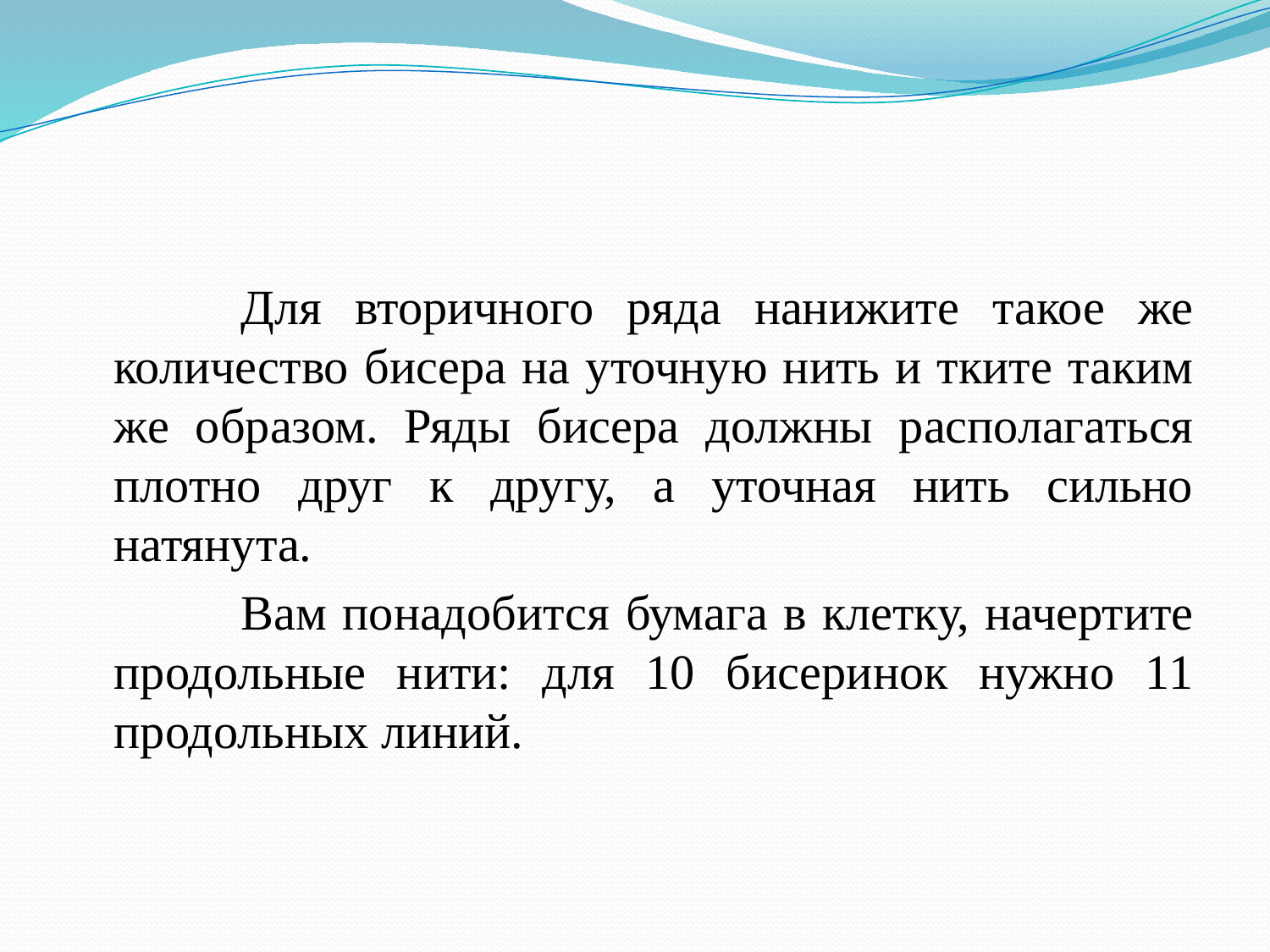

Для вторичного ряда нанижите такое же количество бисера на уточную нить и тките таким же образом. Ряды бисера должны располагаться плотно друг к другу, а уточная нить сильно натянута.
	Вам понадобится бумага в клетку, начертите продольные нити: для 10 бисеринок нужно 11 продольных линий.